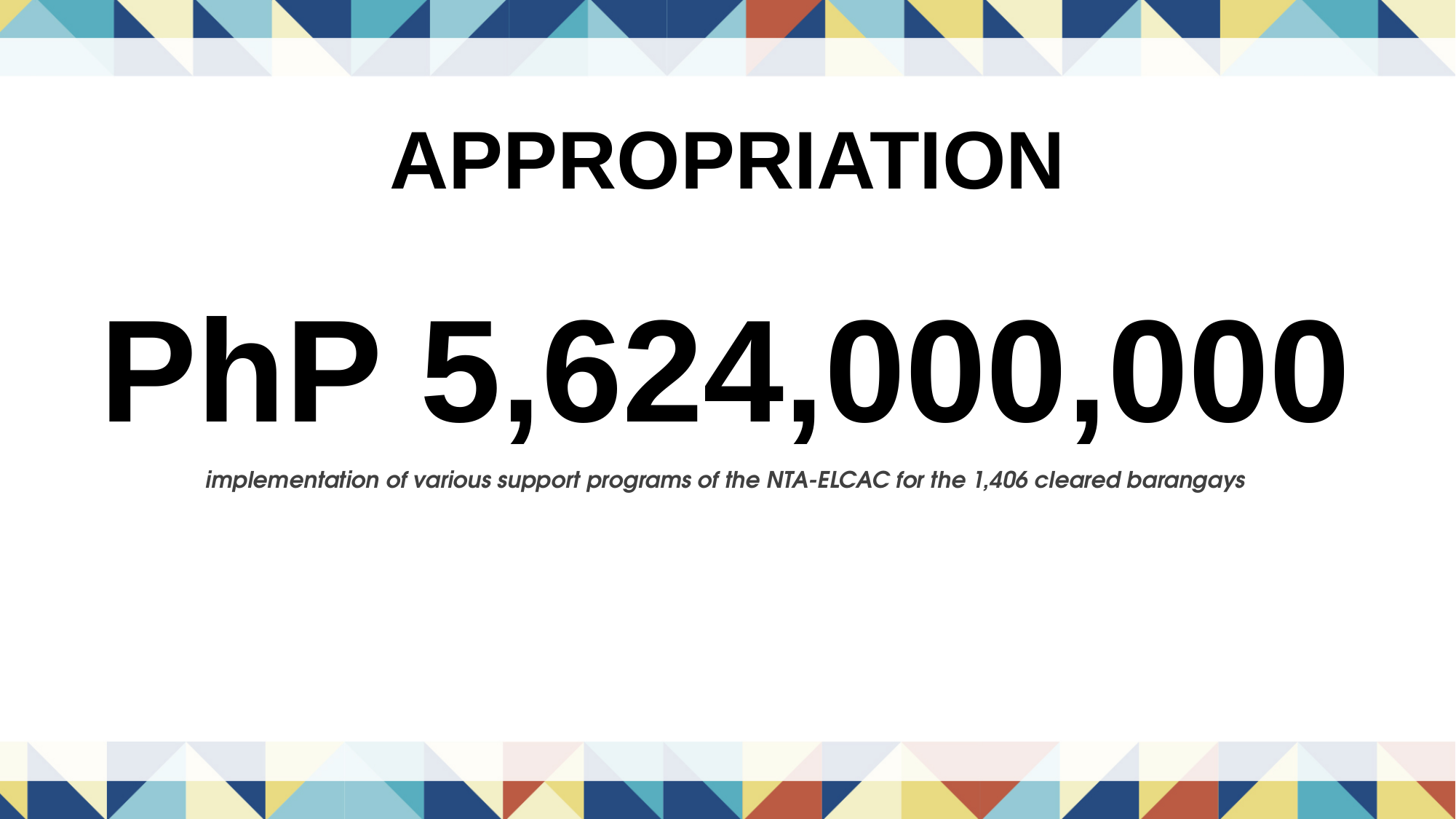

APPROPRIATION
PhP 5,624,000,000
implementation of various support programs of the NTA-ELCAC for the 1,406 cleared barangays